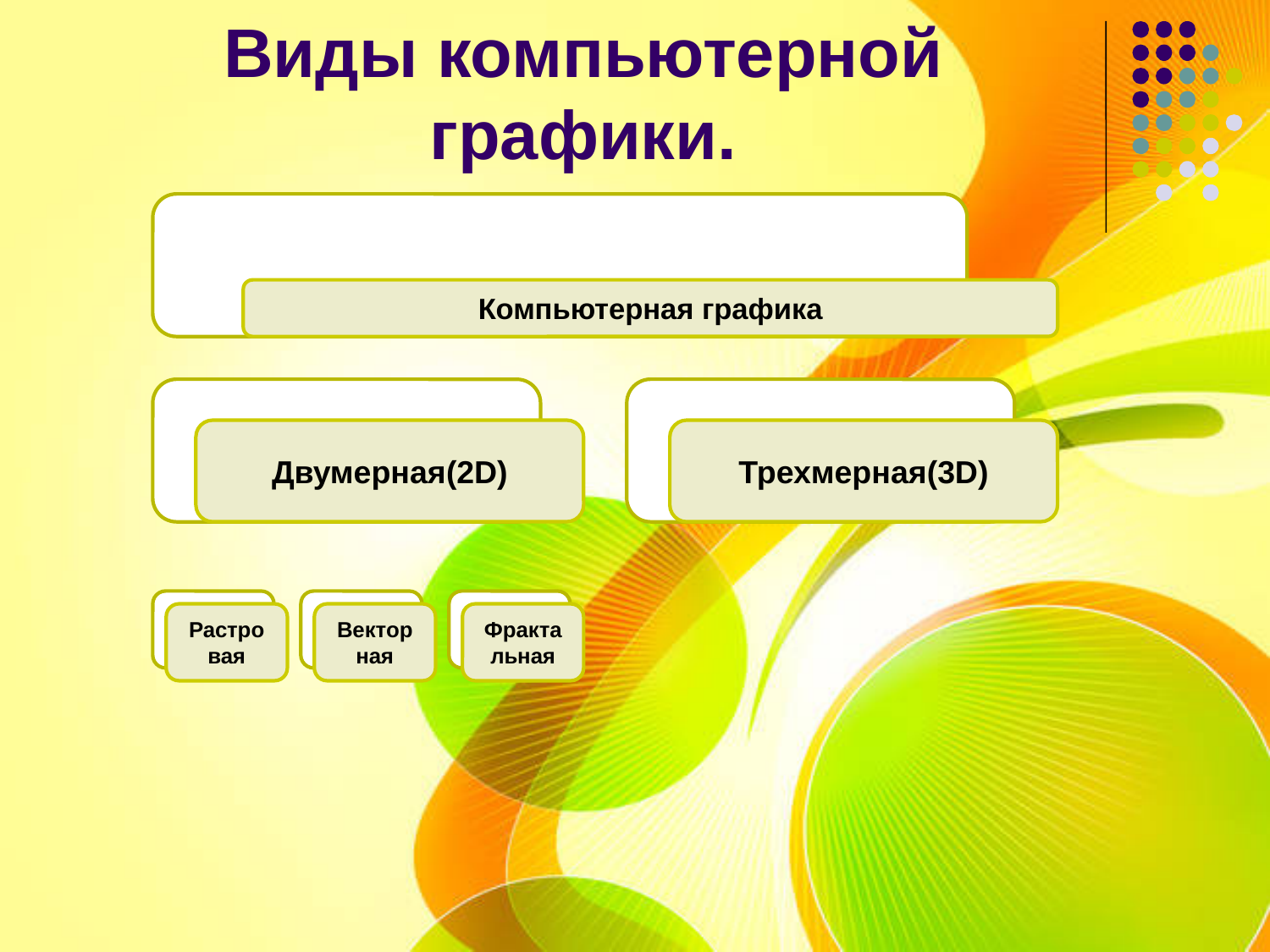

# Виды компьютерной графики.
Компьютерная графика
Двумерная(2D)
Растровая
Векторная
Трехмерная(3D)
Фрактальная